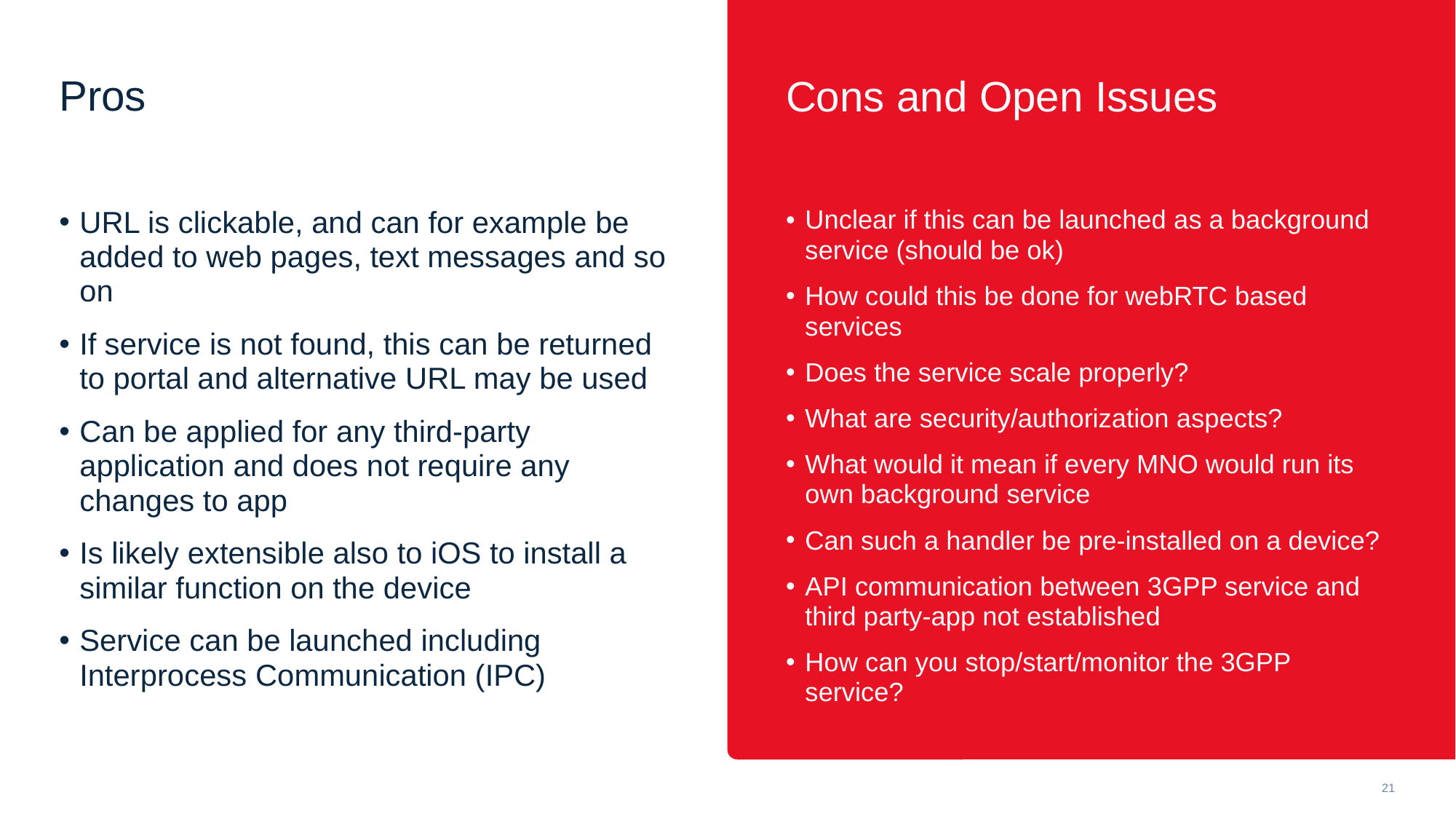

# Pros
Cons and Open Issues

URL is clickable, and can for example be added to web pages, text messages and so on
If service is not found, this can be returned to portal and alternative URL may be used
Can be applied for any third-party application and does not require any changes to app
Is likely extensible also to iOS to install a similar function on the device
Service can be launched including Interprocess Communication (IPC)
Unclear if this can be launched as a background service (should be ok)
How could this be done for webRTC based services
Does the service scale properly?
What are security/authorization aspects?
What would it mean if every MNO would run its own background service
Can such a handler be pre-installed on a device?
API communication between 3GPP service and third party-app not established
How can you stop/start/monitor the 3GPP service?